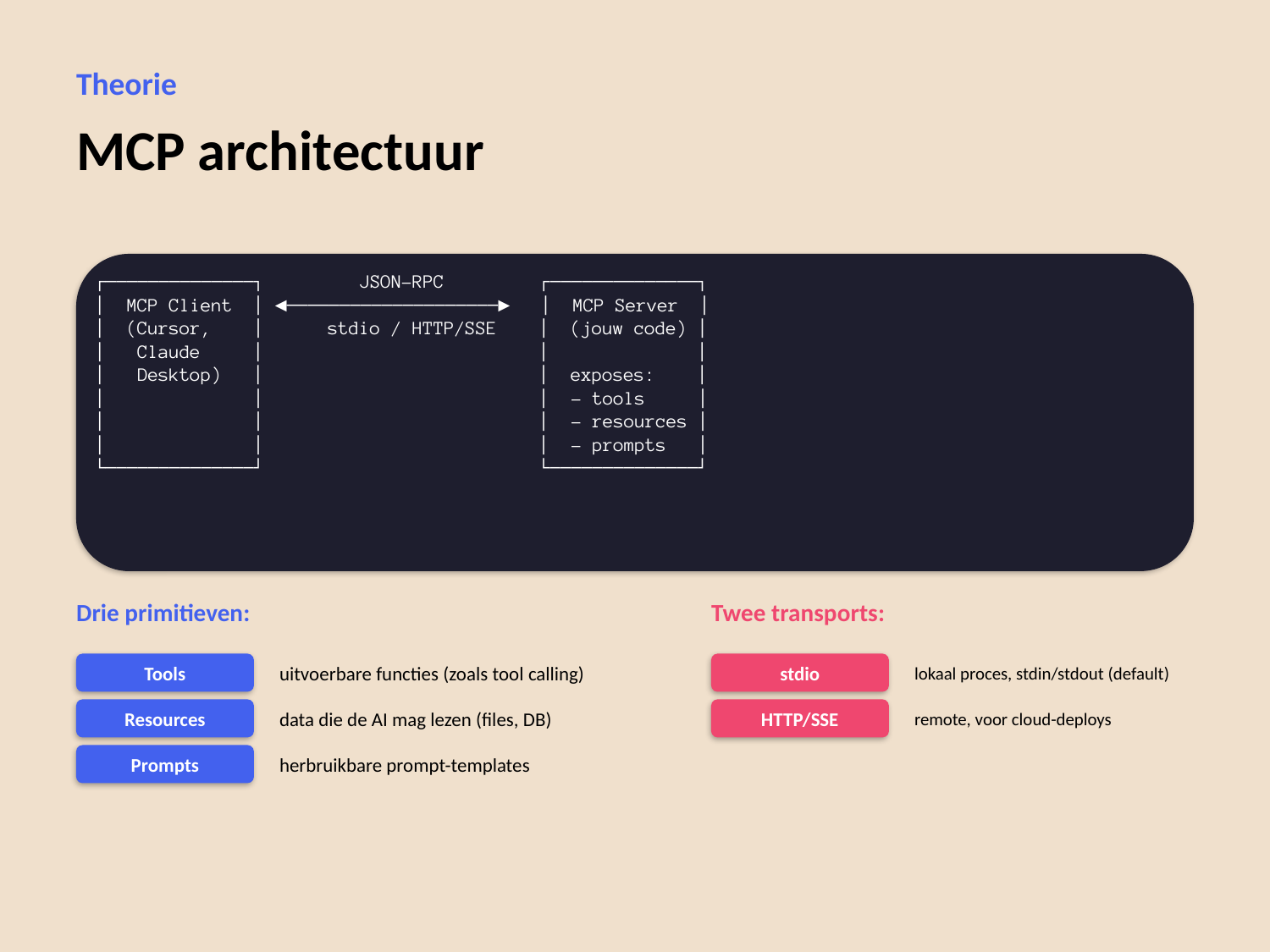

Theorie
MCP architectuur

┌──────────────┐         JSON-RPC         ┌──────────────┐
│  MCP Client  │ ◄────────────────────►   │  MCP Server  │
│  (Cursor,    │      stdio / HTTP/SSE    │  (jouw code) │
│   Claude     │                          │              │
│   Desktop)   │                          │  exposes:    │
│              │                          │  - tools     │
│              │                          │  - resources │
│              │                          │  - prompts   │
└──────────────┘                          └──────────────┘
Drie primitieven:
Twee transports:

Tools
uitvoerbare functies (zoals tool calling)

stdio
lokaal proces, stdin/stdout (default)

Resources
data die de AI mag lezen (files, DB)

HTTP/SSE
remote, voor cloud-deploys

Prompts
herbruikbare prompt-templates